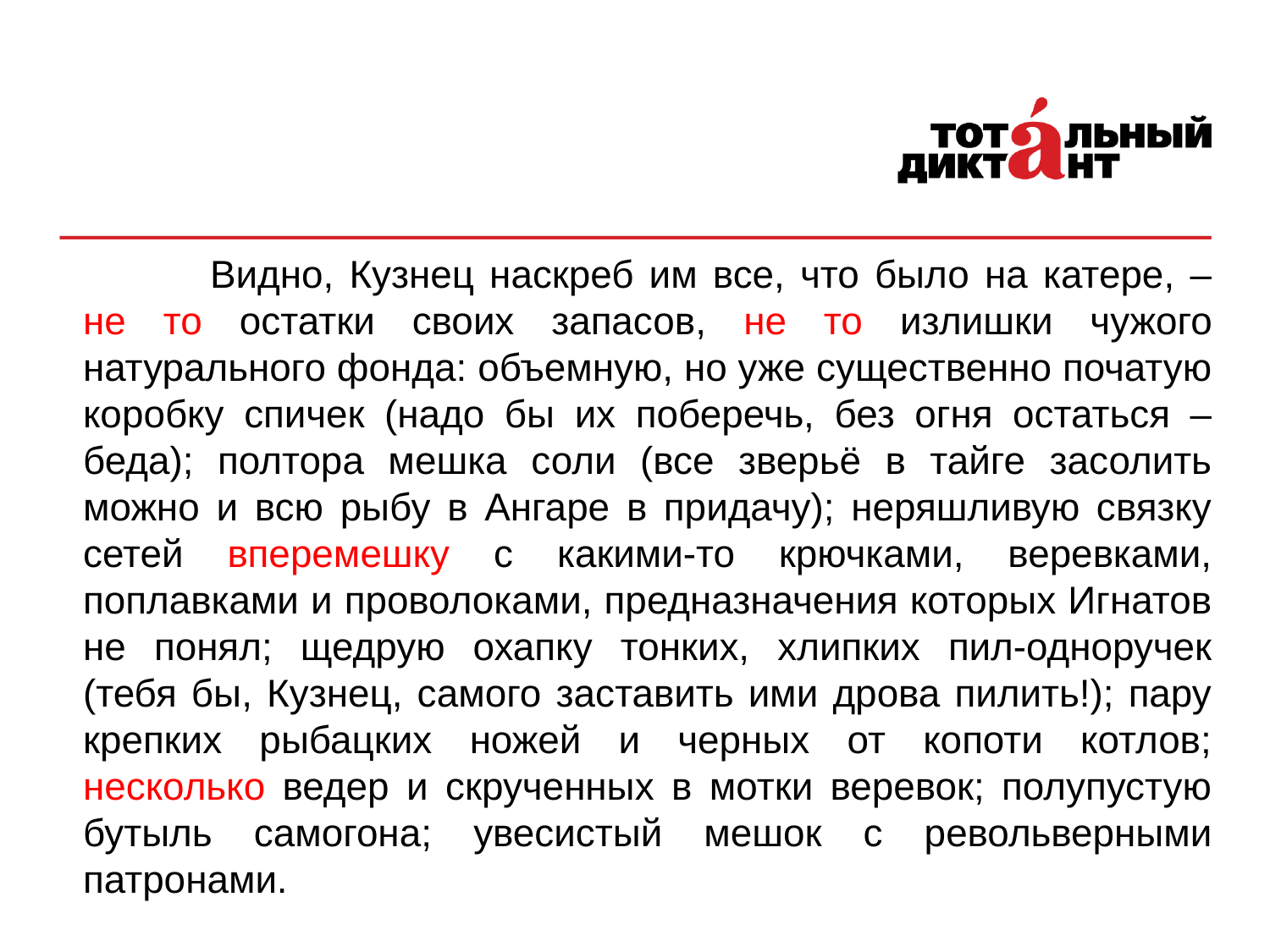

Видно, Кузнец наскреб им все, что было на катере, – не то остатки своих запасов, не то излишки чужого натурального фонда: объемную, но уже существенно початую коробку спичек (надо бы их поберечь, без огня остаться – беда); полтора мешка соли (все зверьё в тайге засолить можно и всю рыбу в Ангаре в придачу); неряшливую связку сетей вперемешку с какими-то крючками, веревками, поплавками и проволоками, предназначения которых Игнатов не понял; щедрую охапку тонких, хлипких пил-одноручек (тебя бы, Кузнец, самого заставить ими дрова пилить!); пару крепких рыбацких ножей и черных от копоти котлов; несколько ведер и скрученных в мотки веревок; полупустую бутыль самогона; увесистый мешок с револьверными патронами.